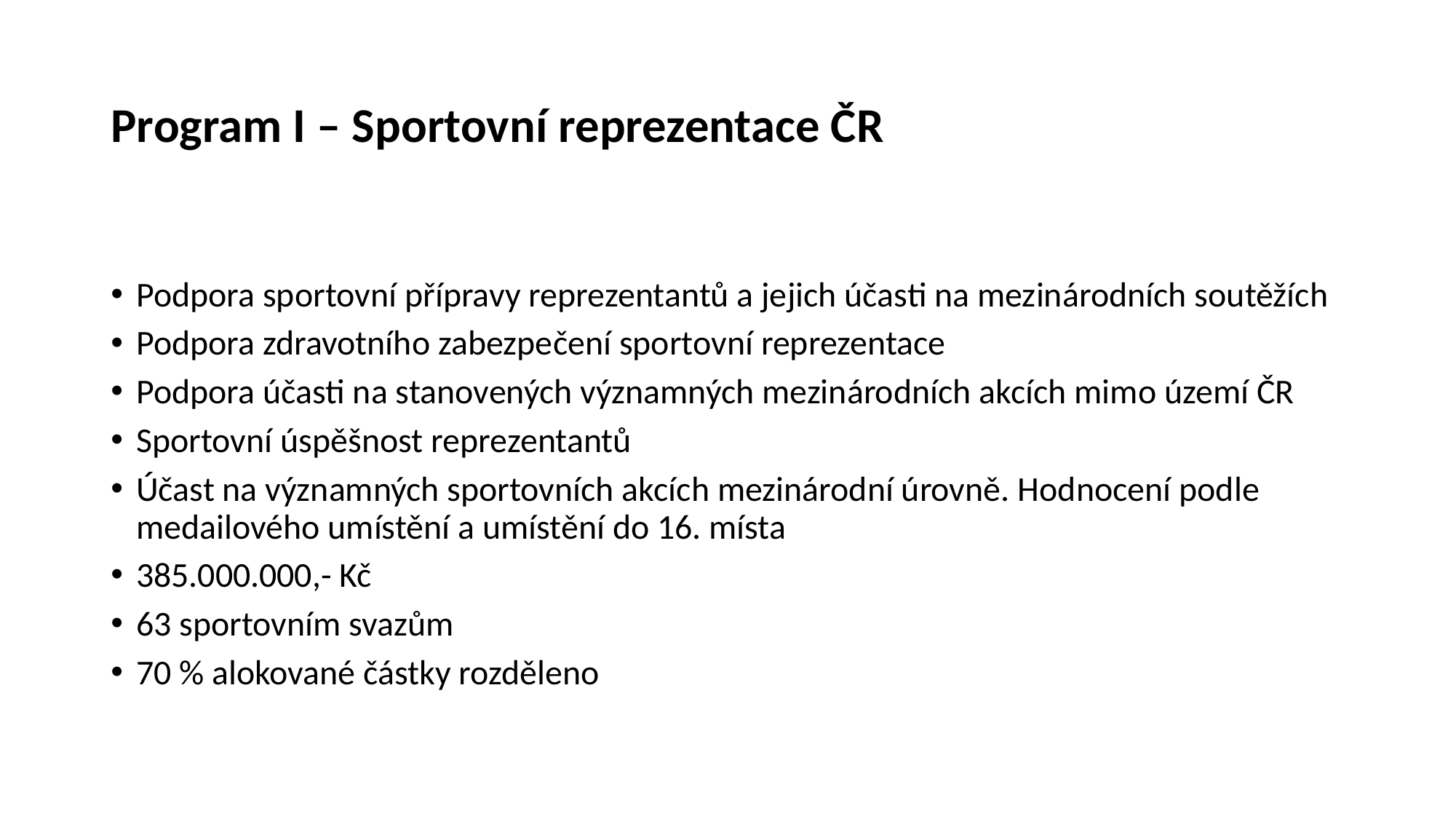

# Program I – Sportovní reprezentace ČR

Podpora sportovní přípravy reprezentantů a jejich účasti na mezinárodních soutěžích
Podpora zdravotního zabezpečení sportovní reprezentace
Podpora účasti na stanovených významných mezinárodních akcích mimo území ČR
Sportovní úspěšnost reprezentantů
Účast na významných sportovních akcích mezinárodní úrovně. Hodnocení podle medailového umístění a umístění do 16. místa
385.000.000,- Kč
63 sportovním svazům
70 % alokované částky rozděleno